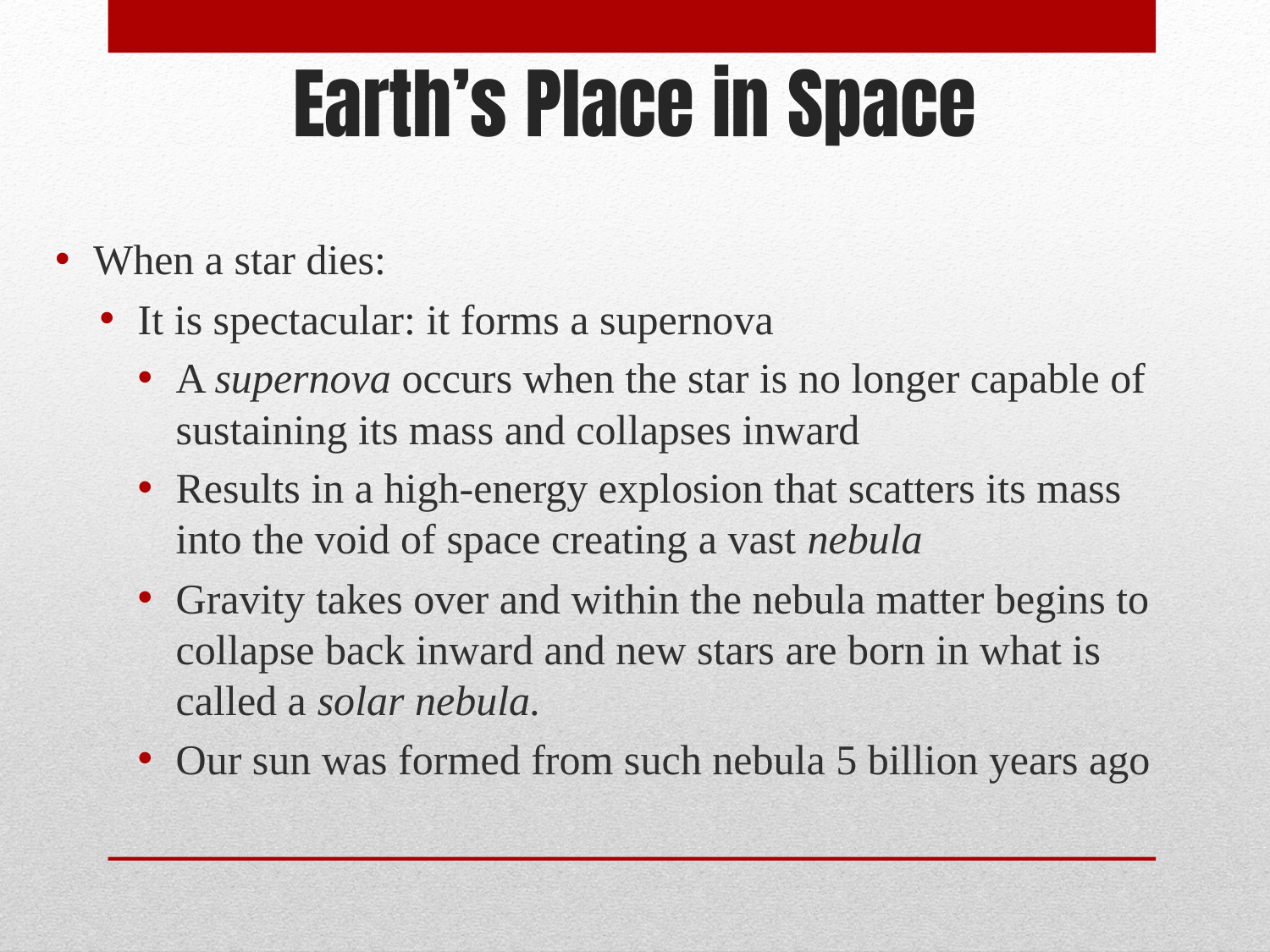

Earth’s Place in Space
When a star dies:
It is spectacular: it forms a supernova
A supernova occurs when the star is no longer capable of sustaining its mass and collapses inward
Results in a high-energy explosion that scatters its mass into the void of space creating a vast nebula
Gravity takes over and within the nebula matter begins to collapse back inward and new stars are born in what is called a solar nebula.
Our sun was formed from such nebula 5 billion years ago